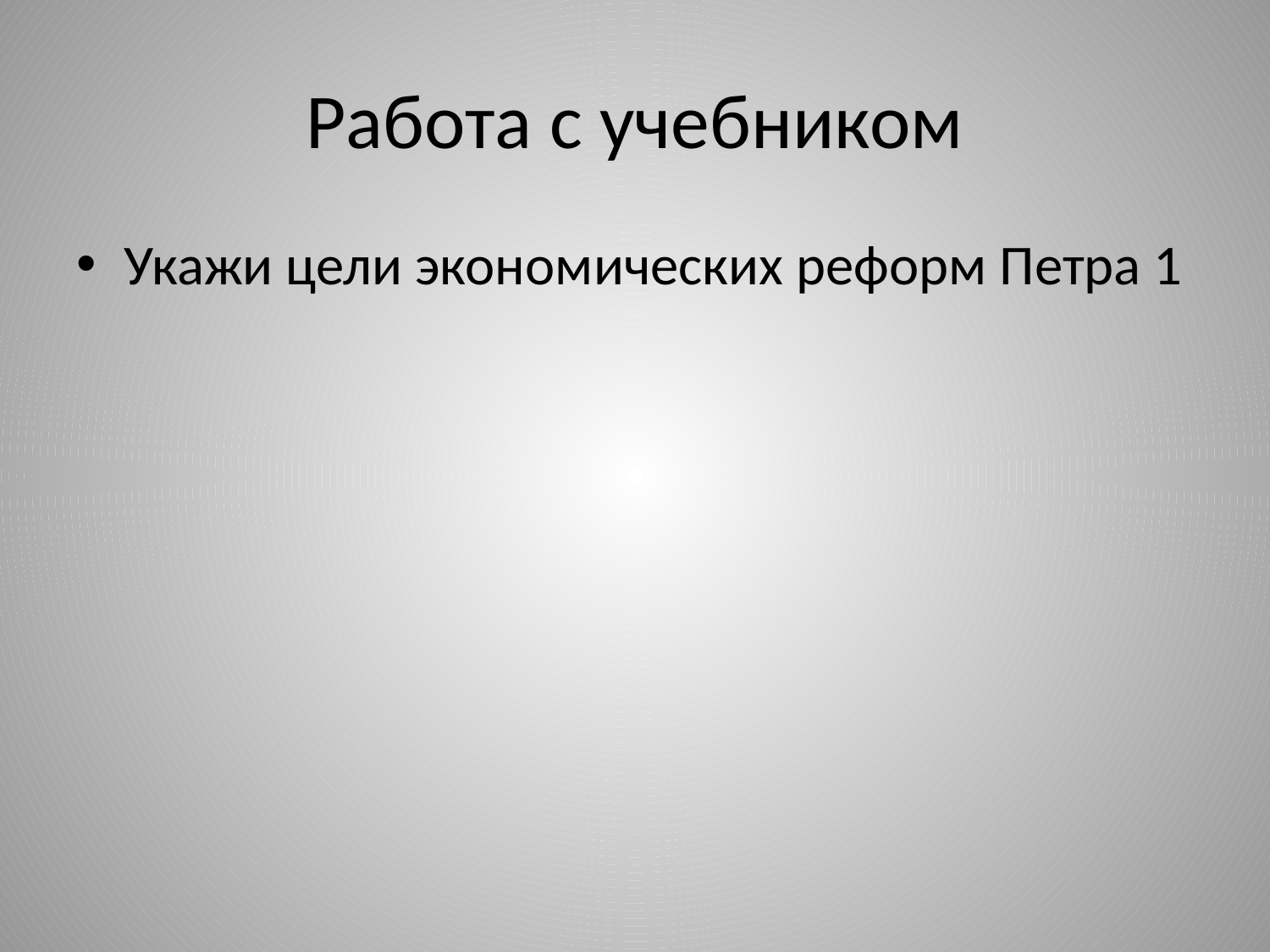

# Работа с учебником
Укажи цели экономических реформ Петра 1